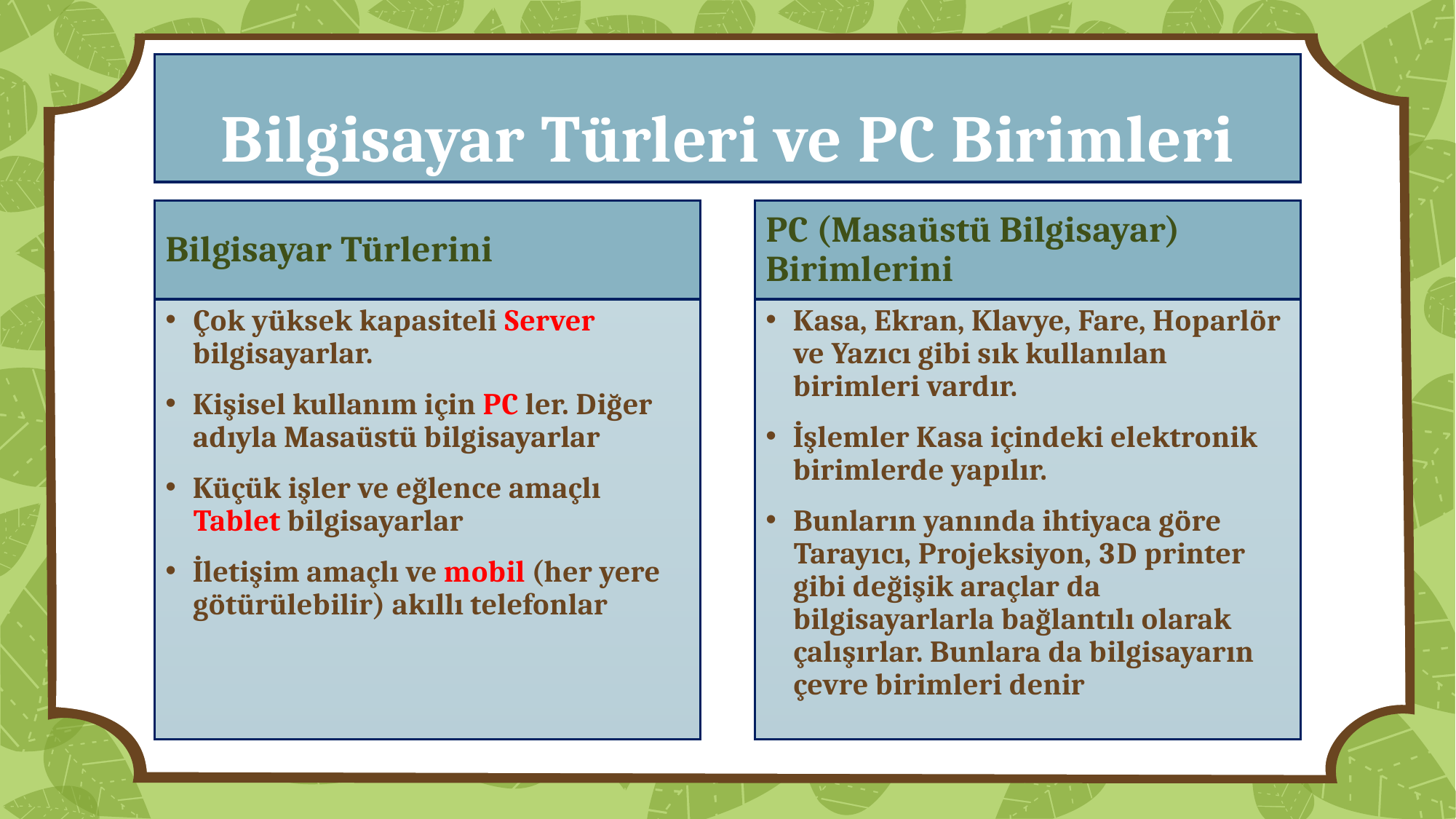

# Bilgisayar Türleri ve PC Birimleri
Bilgisayar Türlerini
PC (Masaüstü Bilgisayar) Birimlerini
Çok yüksek kapasiteli Server bilgisayarlar.
Kişisel kullanım için PC ler. Diğer adıyla Masaüstü bilgisayarlar
Küçük işler ve eğlence amaçlı Tablet bilgisayarlar
İletişim amaçlı ve mobil (her yere götürülebilir) akıllı telefonlar
Kasa, Ekran, Klavye, Fare, Hoparlör ve Yazıcı gibi sık kullanılan birimleri vardır.
İşlemler Kasa içindeki elektronik birimlerde yapılır.
Bunların yanında ihtiyaca göre Tarayıcı, Projeksiyon, 3D printer gibi değişik araçlar da bilgisayarlarla bağlantılı olarak çalışırlar. Bunlara da bilgisayarın çevre birimleri denir